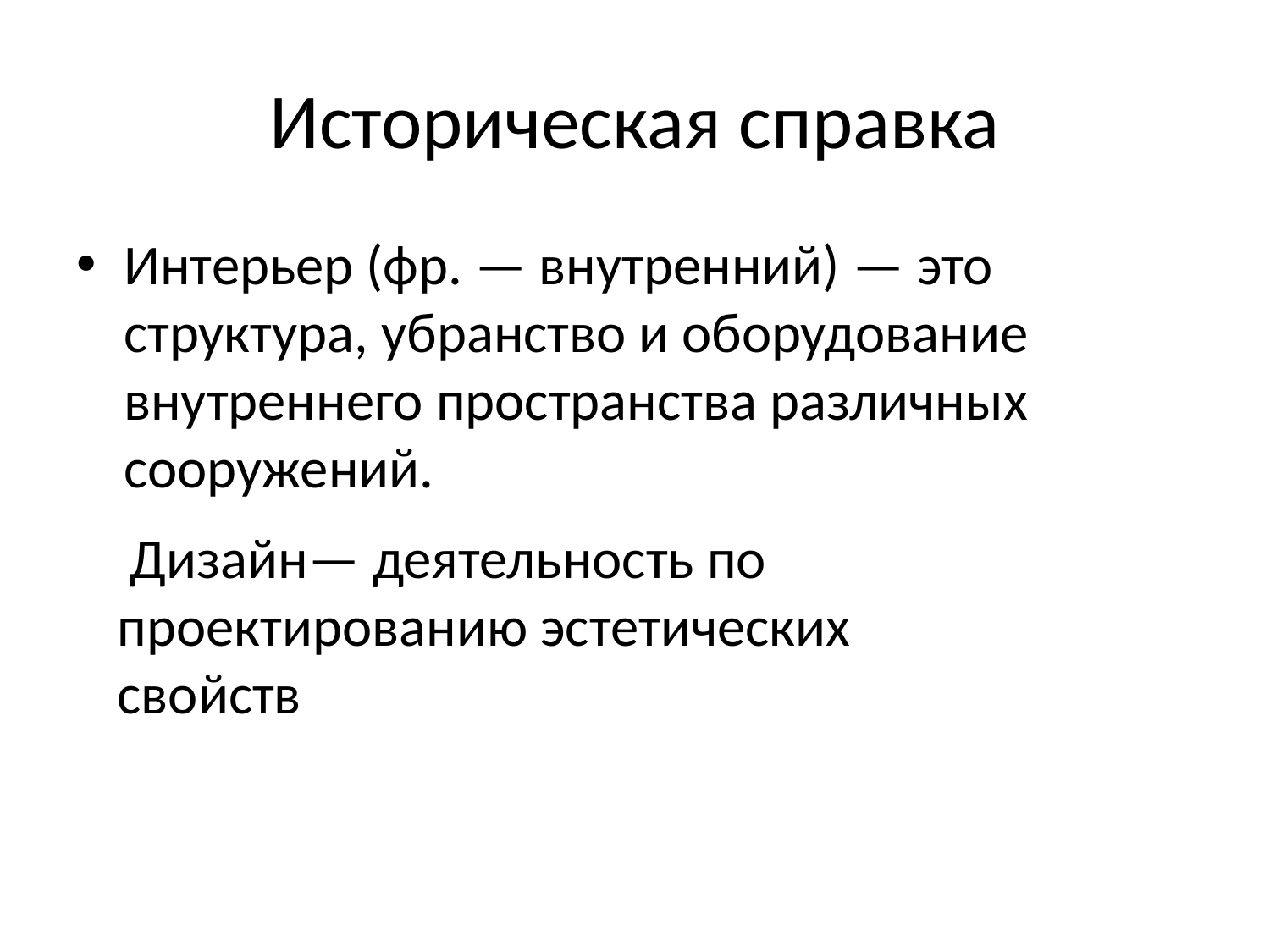

# Историческая справка
Интерьер (фр. — внутренний) — это структура, убранство и оборудование внутреннего пространства различных сооружений.
 Дизайн— деятельность по проектированию эстетических свойств